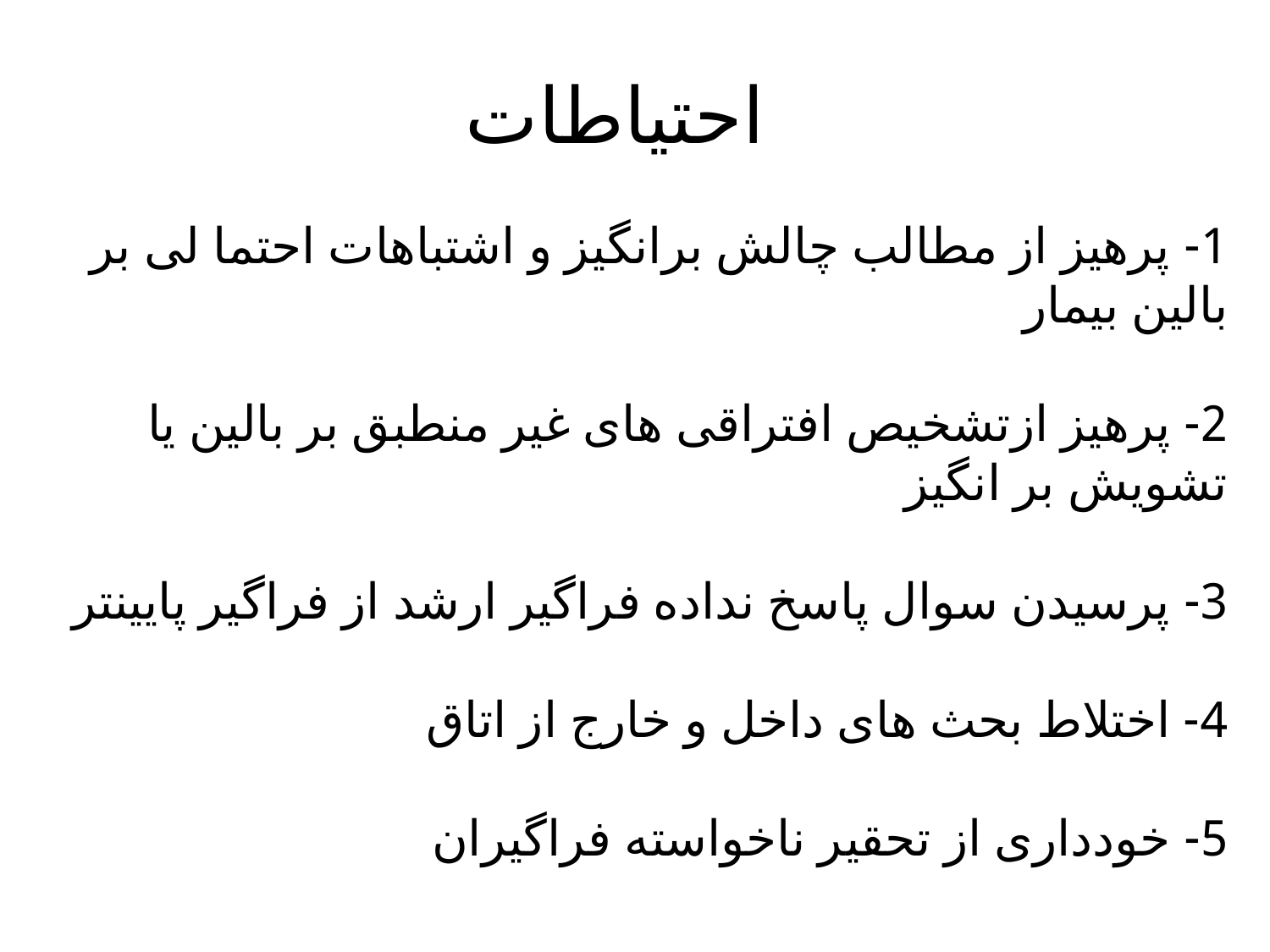

احتیاطات
1- پرهیز از مطالب چالش برانگیز و اشتباهات احتما لی بر بالین بیمار

2- پرهیز ازتشخیص افتراقی های غیر منطبق بر بالین یا تشویش بر انگیز

3- پرسیدن سوال پاسخ نداده فراگیر ارشد از فراگیر پایینتر

4- اختلاط بحث های داخل و خارج از اتاق

5- خودداری از تحقیر ناخواسته فراگیران